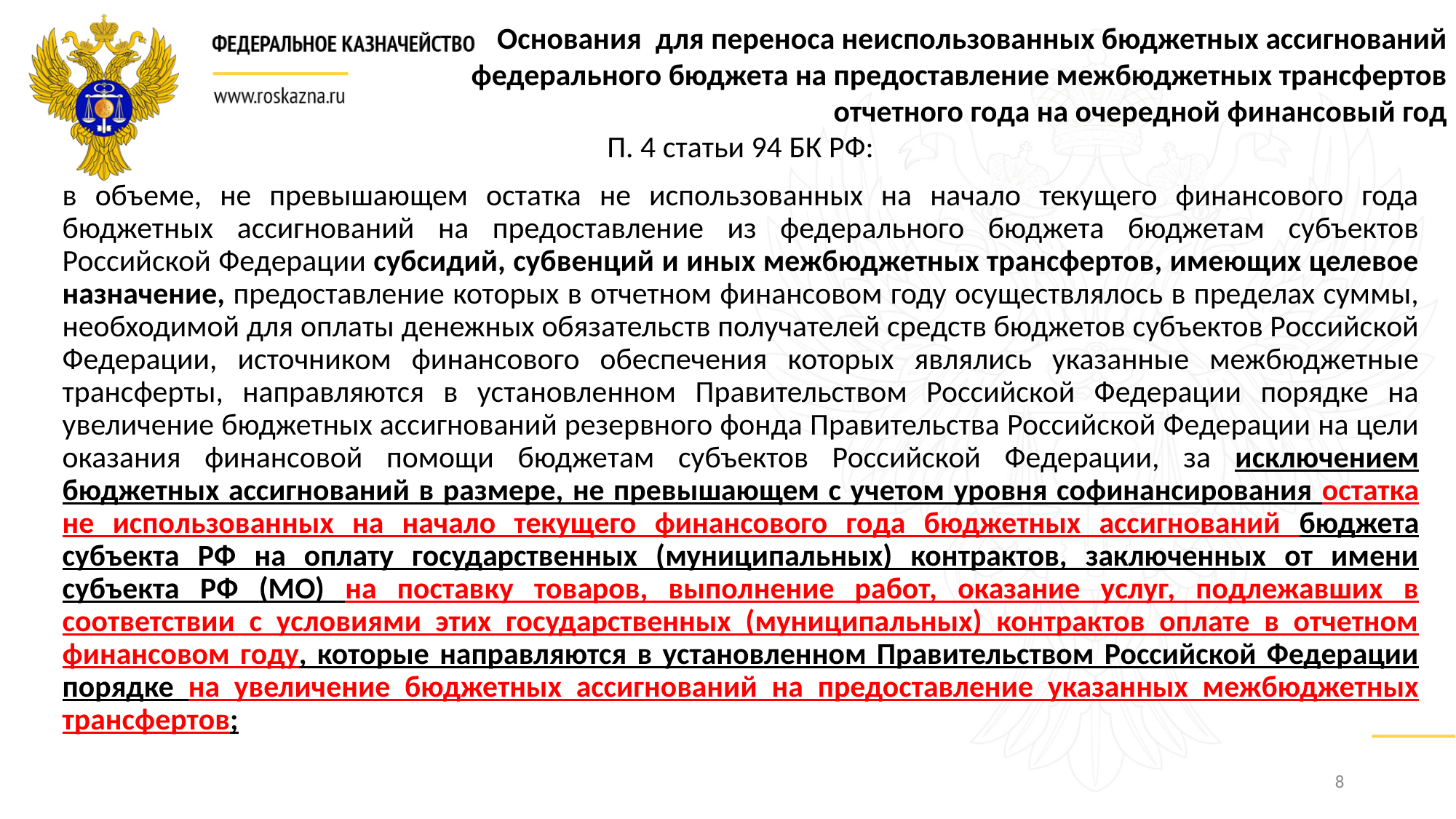

Основания  для переноса неиспользованных бюджетных ассигнований федерального бюджета на предоставление межбюджетных трансфертов отчетного года на очередной финансовый год

П. 4 статьи 94 БК РФ:
в объеме, не превышающем остатка не использованных на начало текущего финансового года бюджетных ассигнований на предоставление из федерального бюджета бюджетам субъектов Российской Федерации субсидий, субвенций и иных межбюджетных трансфертов, имеющих целевое назначение, предоставление которых в отчетном финансовом году осуществлялось в пределах суммы, необходимой для оплаты денежных обязательств получателей средств бюджетов субъектов Российской Федерации, источником финансового обеспечения которых являлись указанные межбюджетные трансферты, направляются в установленном Правительством Российской Федерации порядке на увеличение бюджетных ассигнований резервного фонда Правительства Российской Федерации на цели оказания финансовой помощи бюджетам субъектов Российской Федерации, за исключением бюджетных ассигнований в размере, не превышающем с учетом уровня софинансирования остатка не использованных на начало текущего финансового года бюджетных ассигнований бюджета субъекта РФ на оплату государственных (муниципальных) контрактов, заключенных от имени субъекта РФ (МО) на поставку товаров, выполнение работ, оказание услуг, подлежавших в соответствии с условиями этих государственных (муниципальных) контрактов оплате в отчетном финансовом году, которые направляются в установленном Правительством Российской Федерации порядке на увеличение бюджетных ассигнований на предоставление указанных межбюджетных трансфертов;
8